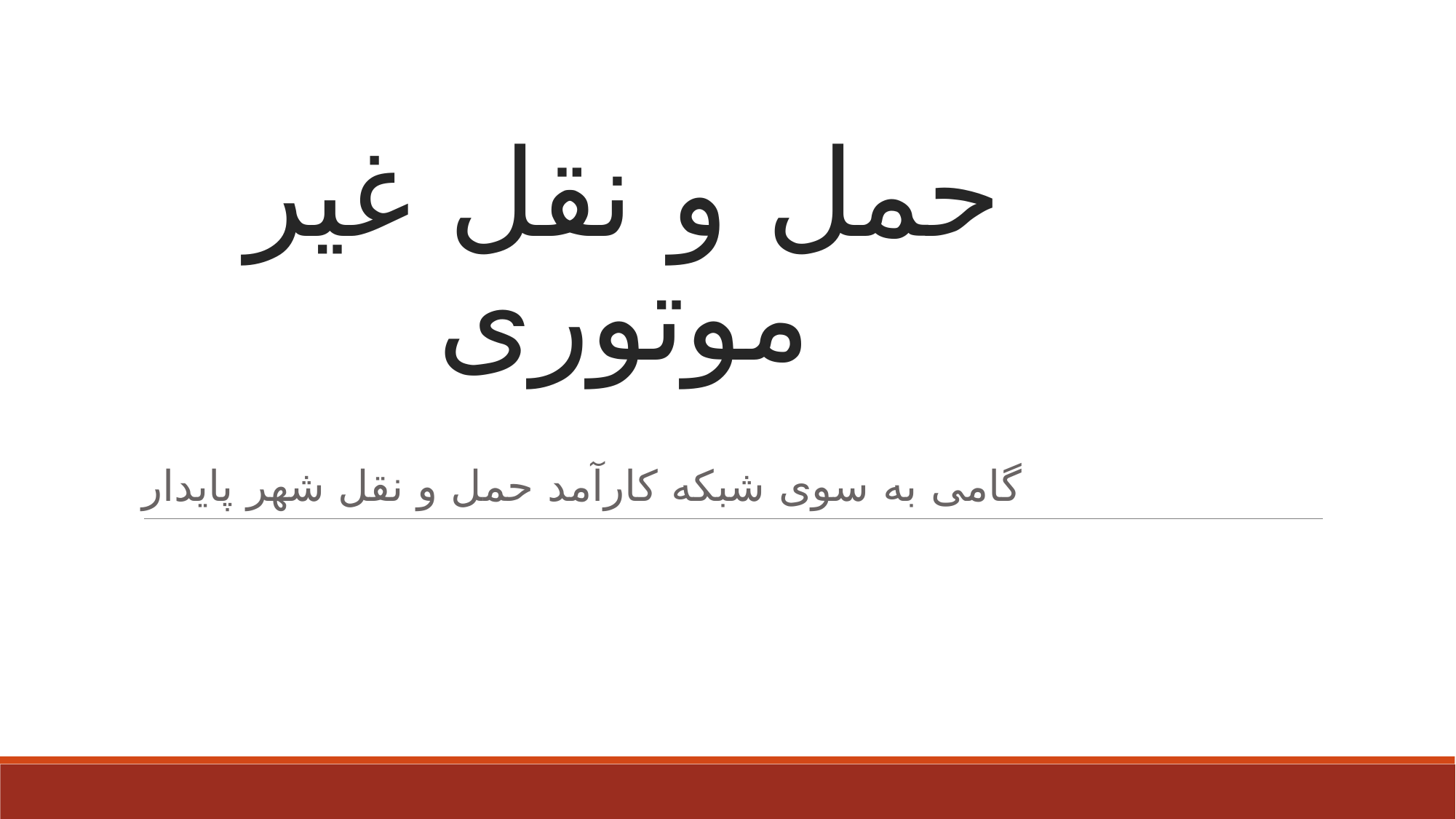

# حمل و نقل غیر موتوری
گامی به سوی شبکه کارآمد حمل و نقل شهر پایدار